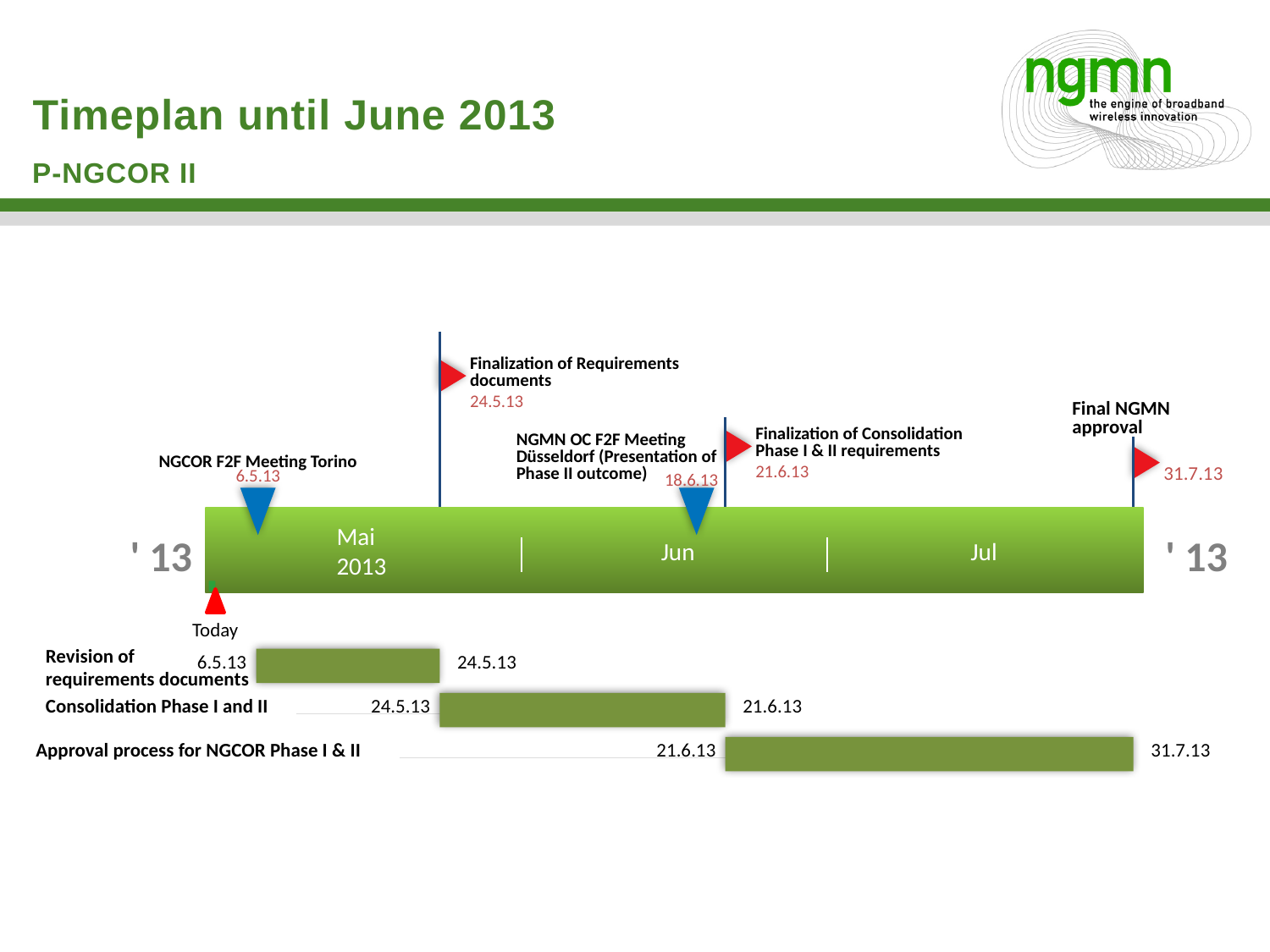

# Timeplan until June 2013
P-NGCOR II
Finalization of Requirements documents

24.5.13
Final NGMN
approval
Finalization of Consolidation Phase I & II requirements

NGCOR F2F Meeting Torino
NGMN OC F2F Meeting
Düsseldorf (Presentation of
Phase II outcome)

21.6.13
31.7.13
6.5.13
18.6.13

Mai
2013
Jun
Jul
' 13
' 13

Today
Revision of
requirements documents
6.5.13
24.5.13

Consolidation Phase I and II
24.5.13
21.6.13

Approval process for NGCOR Phase I & II
21.6.13
31.7.13